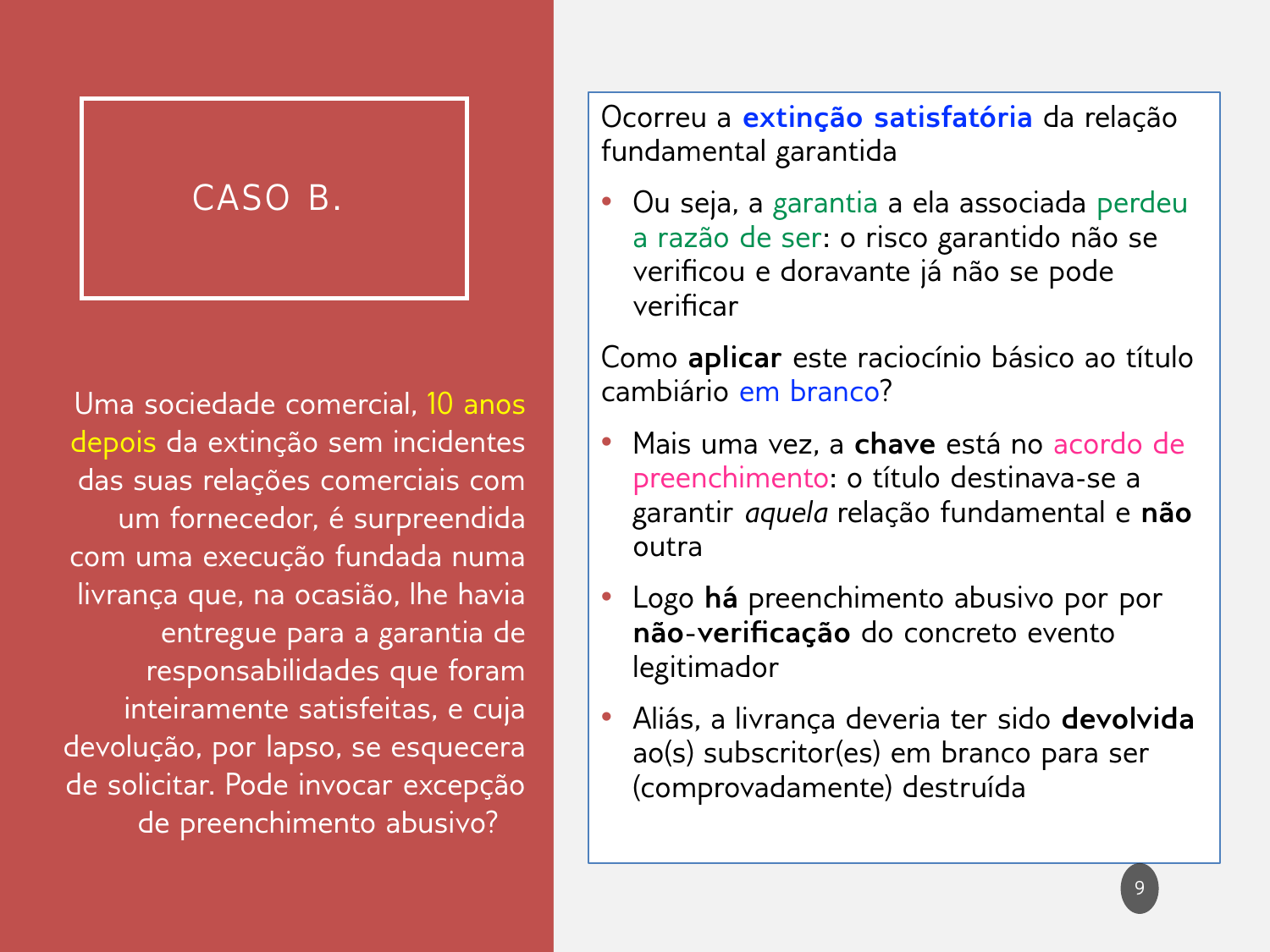

Ocorreu a extinção satisfatória da relação fundamental garantida
Ou seja, a garantia a ela associada perdeu a razão de ser: o risco garantido não se verificou e doravante já não se pode verificar
Como aplicar este raciocínio básico ao título cambiário em branco?
Mais uma vez, a chave está no acordo de preenchimento: o título destinava-se a garantir aquela relação fundamental e não outra
Logo há preenchimento abusivo por por não-verificação do concreto evento legitimador
Aliás, a livrança deveria ter sido devolvida ao(s) subscritor(es) em branco para ser (comprovadamente) destruída

# Caso b.
Uma sociedade comercial, 10 anos depois da extinção sem incidentes das suas relações comerciais com um fornecedor, é surpreendida com uma execução fundada numa livrança que, na ocasião, lhe havia entregue para a garantia de responsabilidades que foram inteiramente satisfeitas, e cuja devolução, por lapso, se esquecera de solicitar. Pode invocar excepção de preenchimento abusivo?
9